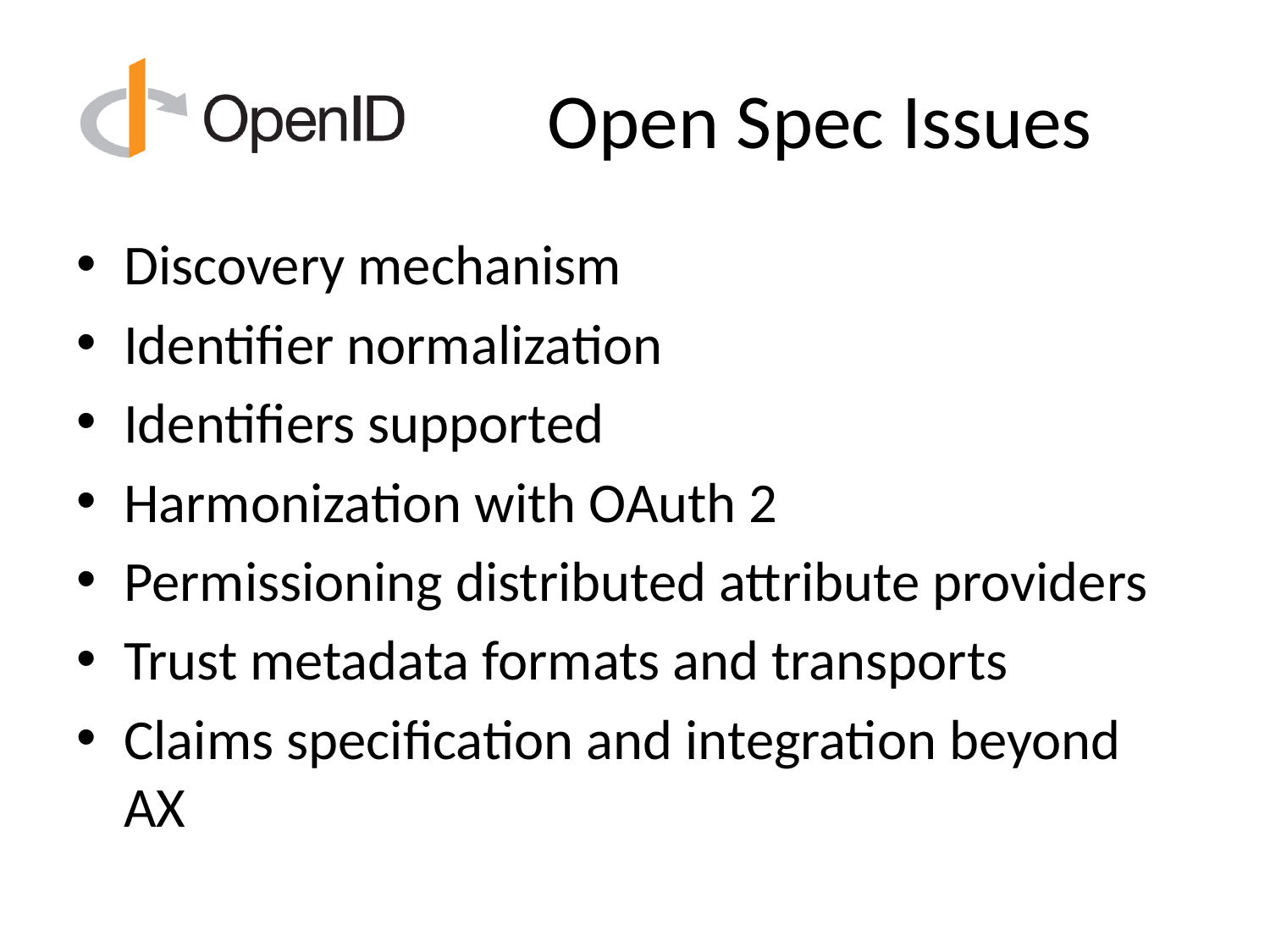

# Open Spec Issues
Discovery mechanism
Identifier normalization
Identifiers supported
Harmonization with OAuth 2
Permissioning distributed attribute providers
Trust metadata formats and transports
Claims specification and integration beyond AX